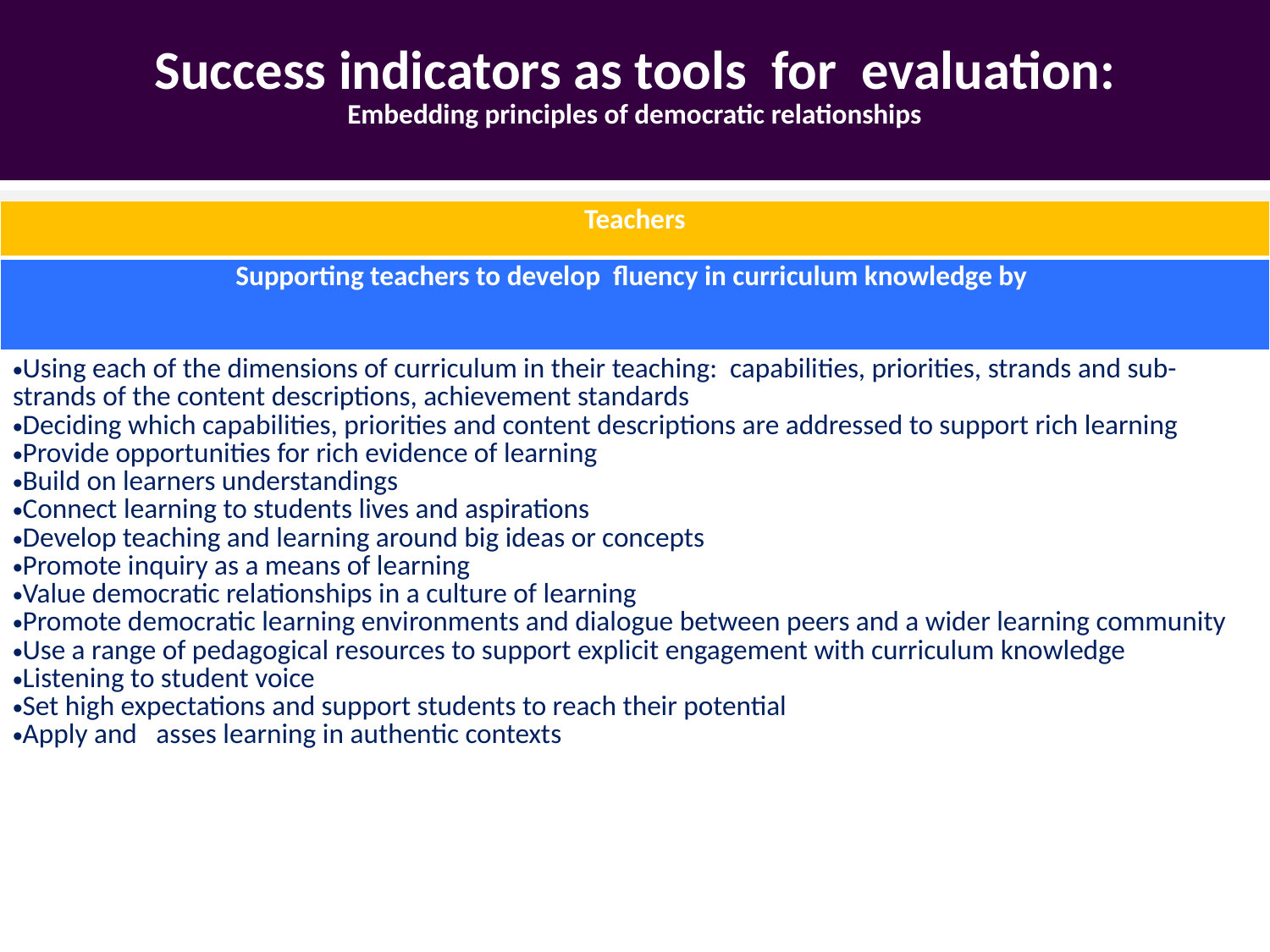

# Success indicators as tools  for  evaluation: Embedding principles of democratic relationships

| Teachers |
| --- |
| Supporting teachers to develop fluency in curriculum knowledge by |
| Using each of the dimensions of curriculum in their teaching: capabilities, priorities, strands and sub-strands of the content descriptions, achievement standards Deciding which capabilities, priorities and content descriptions are addressed to support rich learning Provide opportunities for rich evidence of learning Build on learners understandings Connect learning to students lives and aspirations Develop teaching and learning around big ideas or concepts Promote inquiry as a means of learning Value democratic relationships in a culture of learning Promote democratic learning environments and dialogue between peers and a wider learning community Use a range of pedagogical resources to support explicit engagement with curriculum knowledge Listening to student voice Set high expectations and support students to reach their potential Apply and asses learning in authentic contexts |